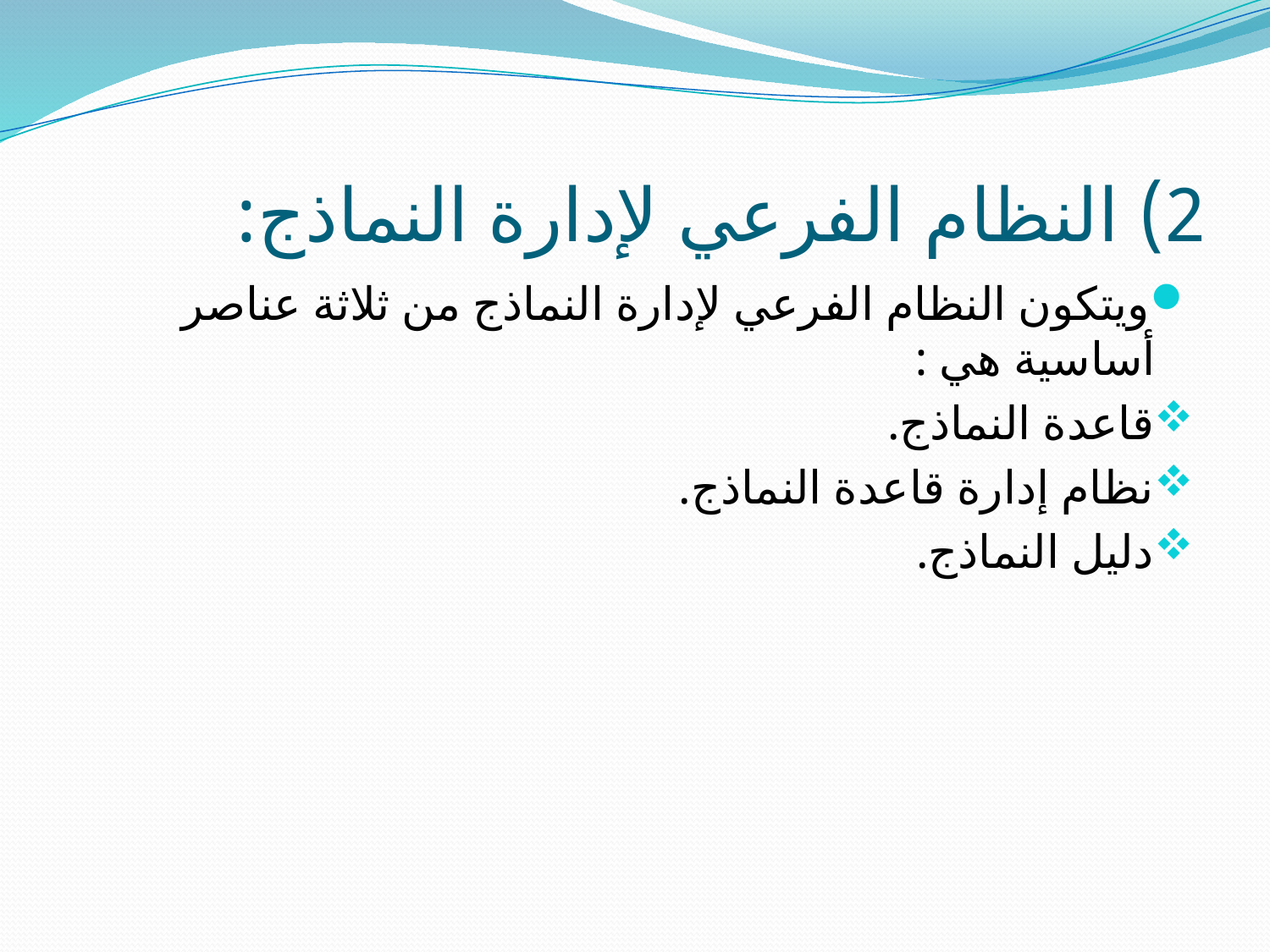

# 2) النظام الفرعي لإدارة النماذج:
ويتكون النظام الفرعي لإدارة النماذج من ثلاثة عناصر أساسية هي :
قاعدة النماذج.
نظام إدارة قاعدة النماذج.
دليل النماذج.